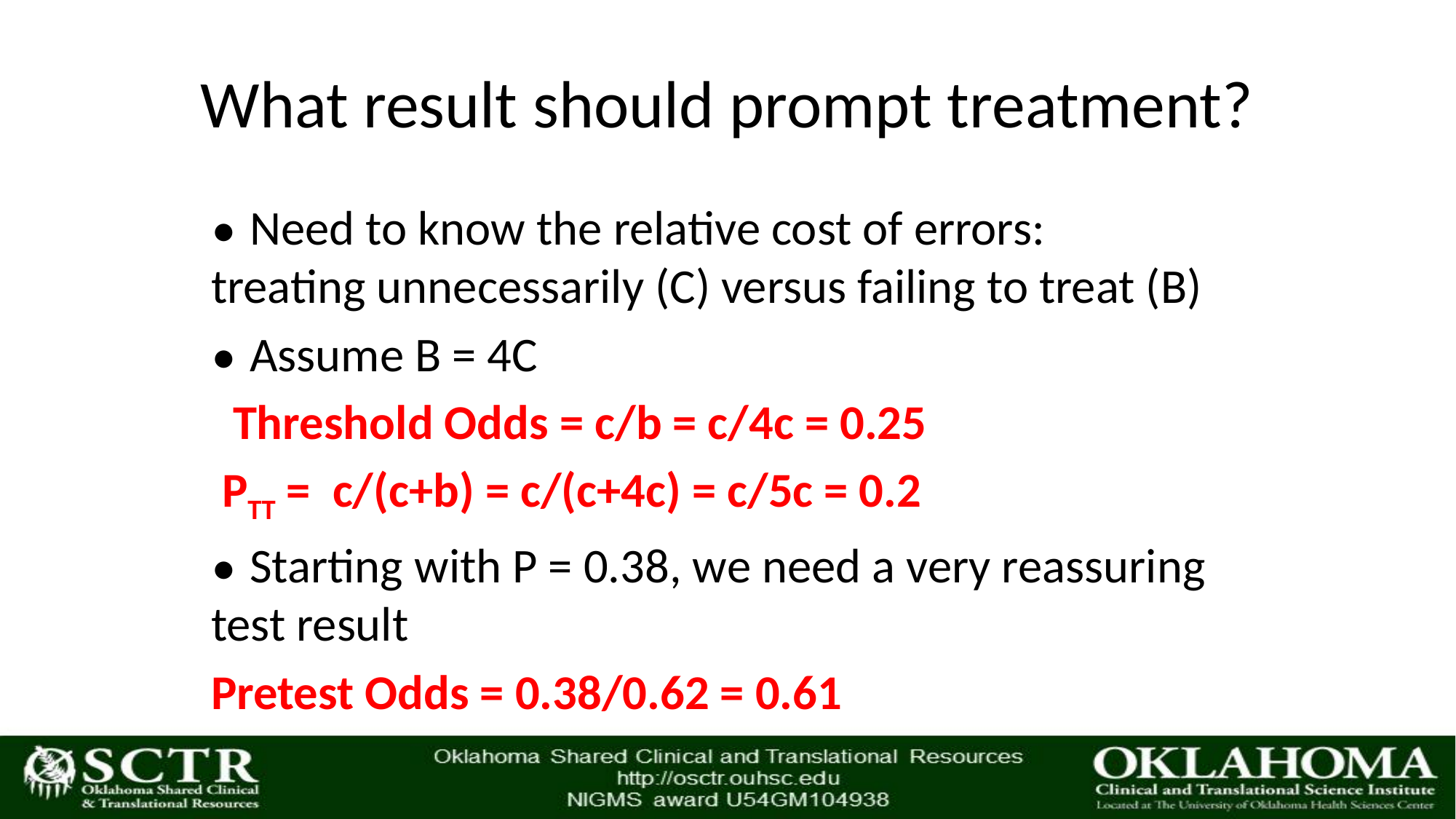

# What result should prompt treatment?
• Need to know the relative cost of errors: treating unnecessarily (C) versus failing to treat (B)
• Assume B = 4C
  Threshold Odds = c/b = c/4c = 0.25
 PTT =  c/(c+b) = c/(c+4c) = c/5c = 0.2
• Starting with P = 0.38, we need a very reassuring test result
Pretest Odds = 0.38/0.62 = 0.61